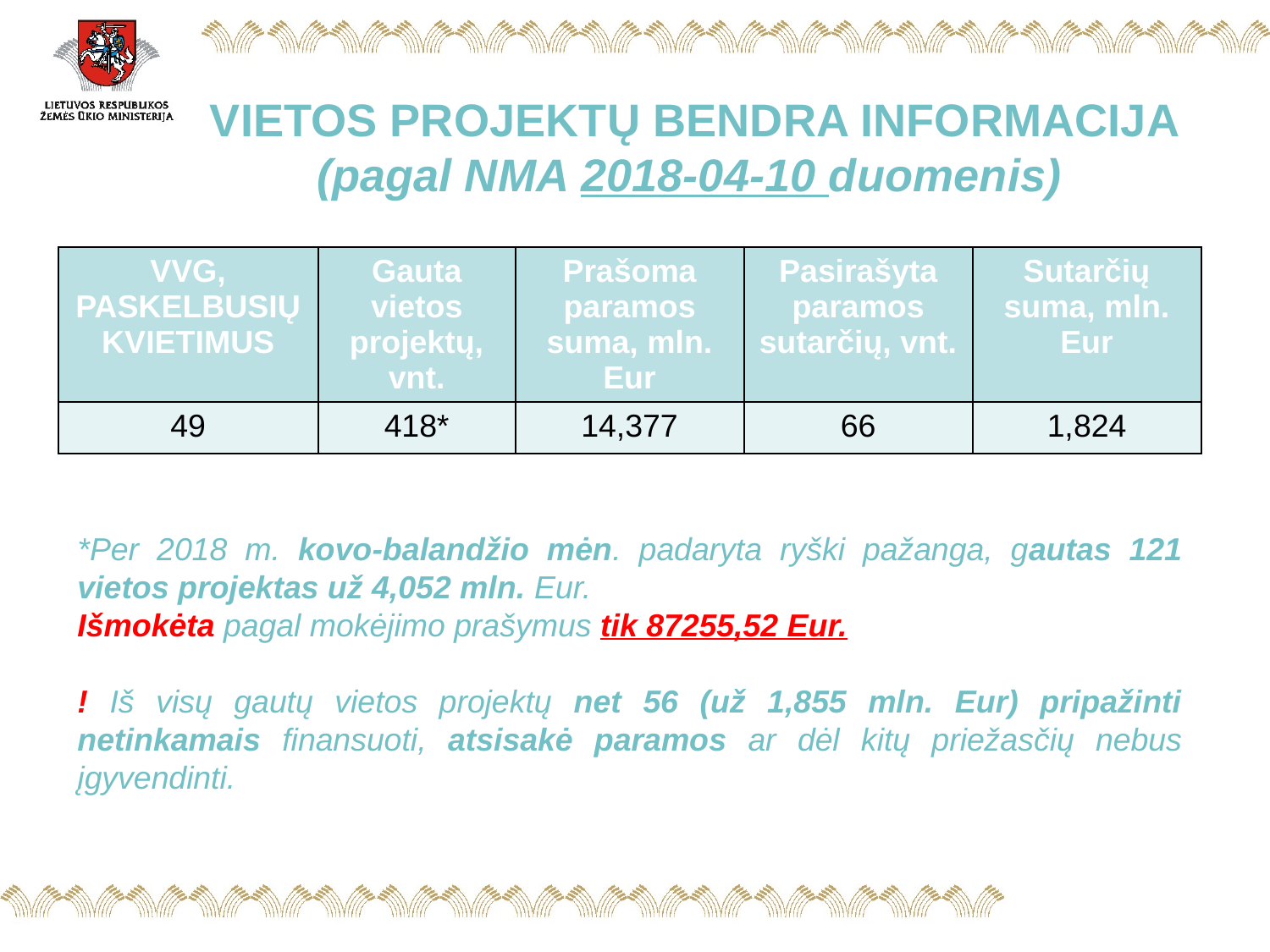

# VIETOS PROJEKTŲ BENDRA INFORMACIJA (pagal NMA 2018-04-10 duomenis)
| VVG, PASKELBUSIŲ KVIETIMUS | Gauta vietos projektų, vnt. | Prašoma paramos suma, mln. Eur | Pasirašyta paramos sutarčių, vnt. | Sutarčių suma, mln. Eur |
| --- | --- | --- | --- | --- |
| 49 | 418\* | 14,377 | 66 | 1,824 |
*Per 2018 m. kovo-balandžio mėn. padaryta ryški pažanga, gautas 121 vietos projektas už 4,052 mln. Eur.
Išmokėta pagal mokėjimo prašymus tik 87255,52 Eur.

! Iš visų gautų vietos projektų net 56 (už 1,855 mln. Eur) pripažinti netinkamais finansuoti, atsisakė paramos ar dėl kitų priežasčių nebus įgyvendinti.